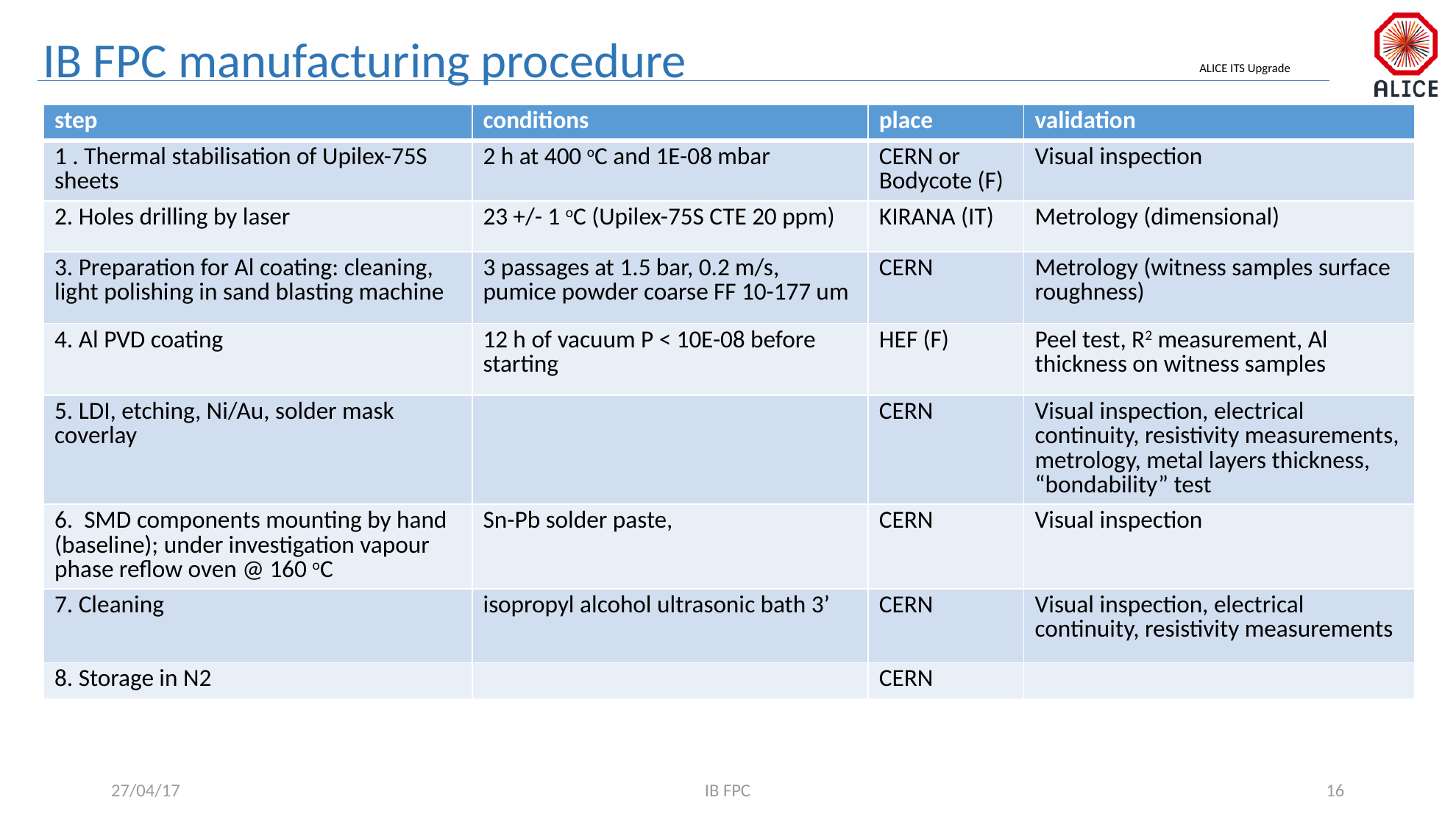

# IB FPC manufacturing procedure
| step | conditions | place | validation |
| --- | --- | --- | --- |
| 1 . Thermal stabilisation of Upilex-75S sheets | 2 h at 400 oC and 1E-08 mbar | CERN or Bodycote (F) | Visual inspection |
| 2. Holes drilling by laser | 23 +/- 1 oC (Upilex-75S CTE 20 ppm) | KIRANA (IT) | Metrology (dimensional) |
| 3. Preparation for Al coating: cleaning, light polishing in sand blasting machine | 3 passages at 1.5 bar, 0.2 m/s, pumice powder coarse FF 10-177 um | CERN | Metrology (witness samples surface roughness) |
| 4. Al PVD coating | 12 h of vacuum P < 10E-08 before starting | HEF (F) | Peel test, R2 measurement, Al thickness on witness samples |
| 5. LDI, etching, Ni/Au, solder mask coverlay |  | CERN | Visual inspection, electrical continuity, resistivity measurements, metrology, metal layers thickness, “bondability” test |
| 6. SMD components mounting by hand (baseline); under investigation vapour phase reflow oven @ 160 oC | Sn-Pb solder paste, | CERN | Visual inspection |
| 7. Cleaning | isopropyl alcohol ultrasonic bath 3’ | CERN | Visual inspection, electrical continuity, resistivity measurements |
| 8. Storage in N2 |  | CERN |  |
27/04/17
IB FPC
16